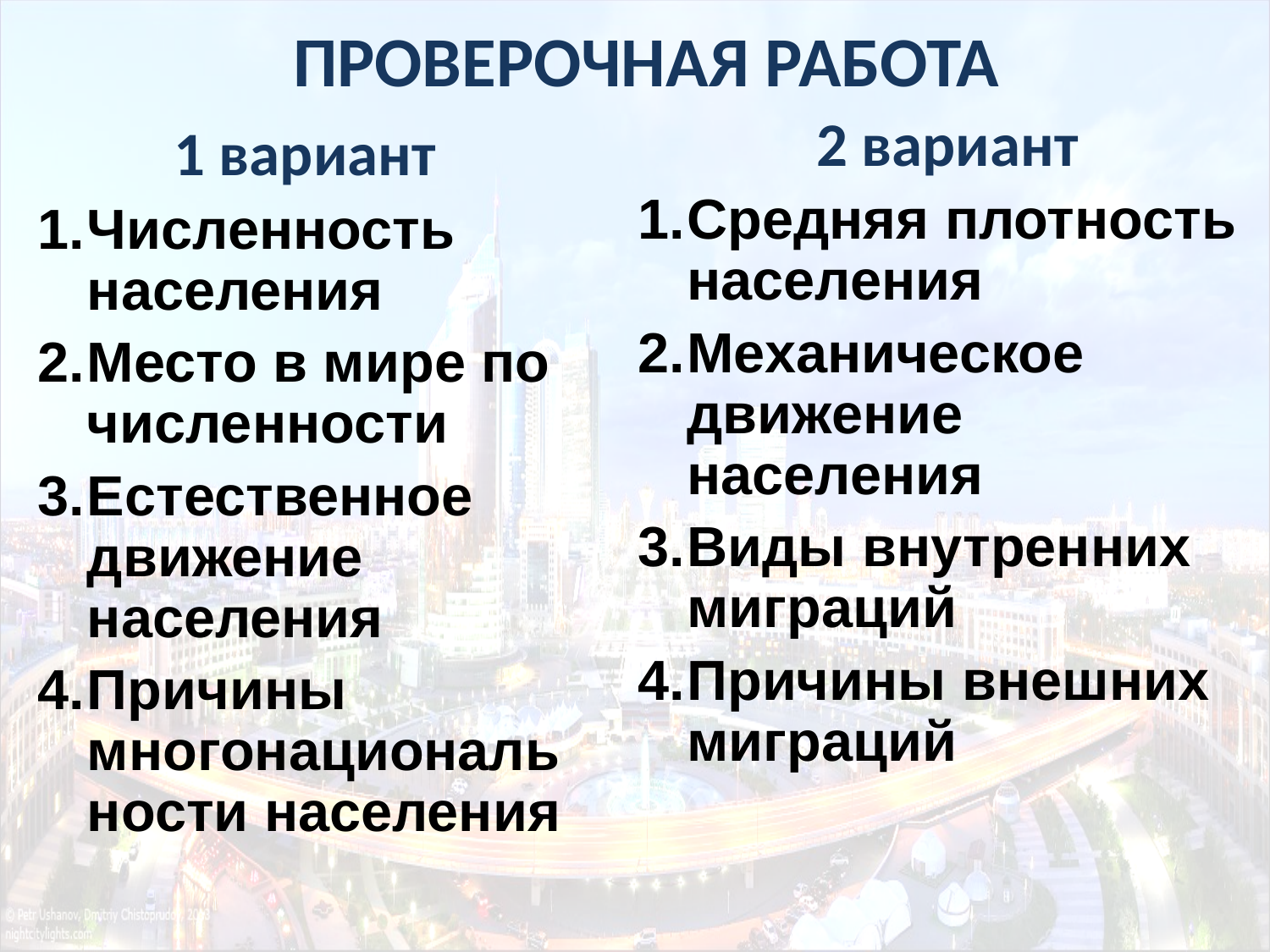

# ПРОВЕРОЧНАЯ РАБОТА
2 вариант
Средняя плотность населения
Механическое движение населения
Виды внутренних миграций
Причины внешних миграций

1 вариант
Численность населения
Место в мире по численности
Естественное движение населения
Причины многонациональности населения